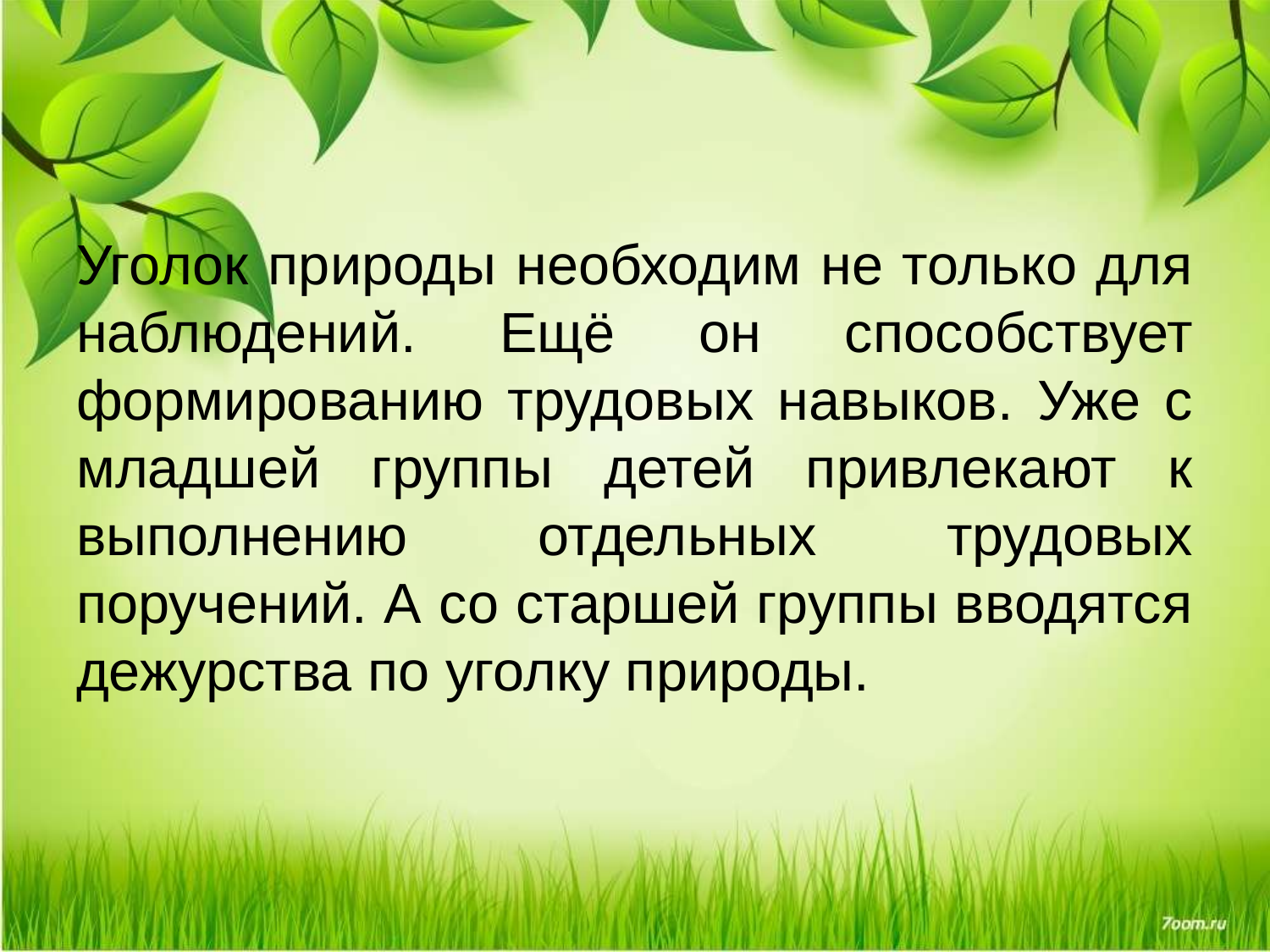

#
Уголок природы необходим не только для наблюдений. Ещё он способствует формированию трудовых навыков. Уже с младшей группы детей привлекают к выполнению отдельных трудовых поручений. А со старшей группы вводятся дежурства по уголку природы.